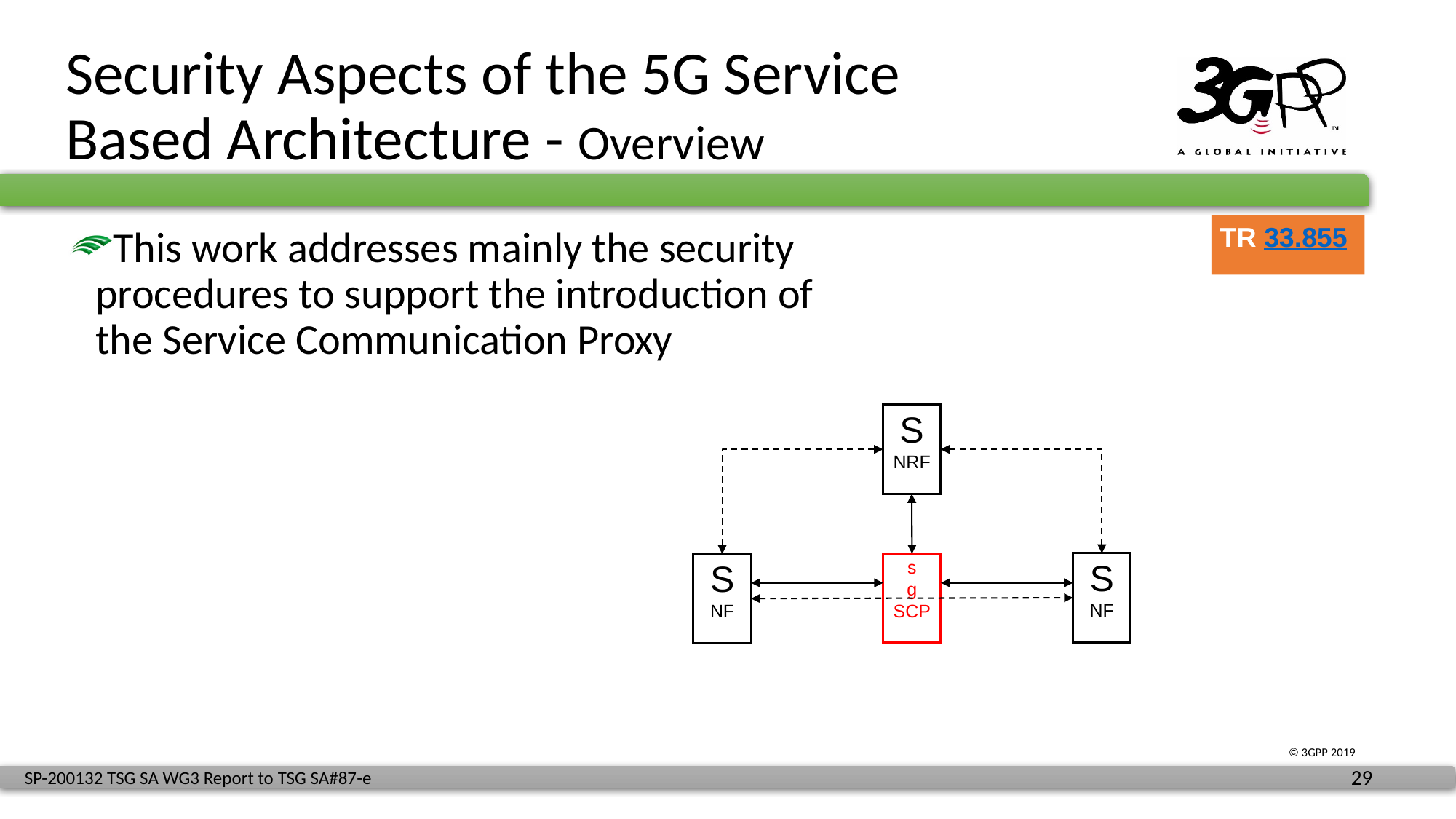

# Security Aspects of the 5G Service Based Architecture - Overview
TR 33.855
This work addresses mainly the security procedures to support the introduction of the Service Communication Proxy

S
NRF

S
NF

s
g
SCP
S
NF